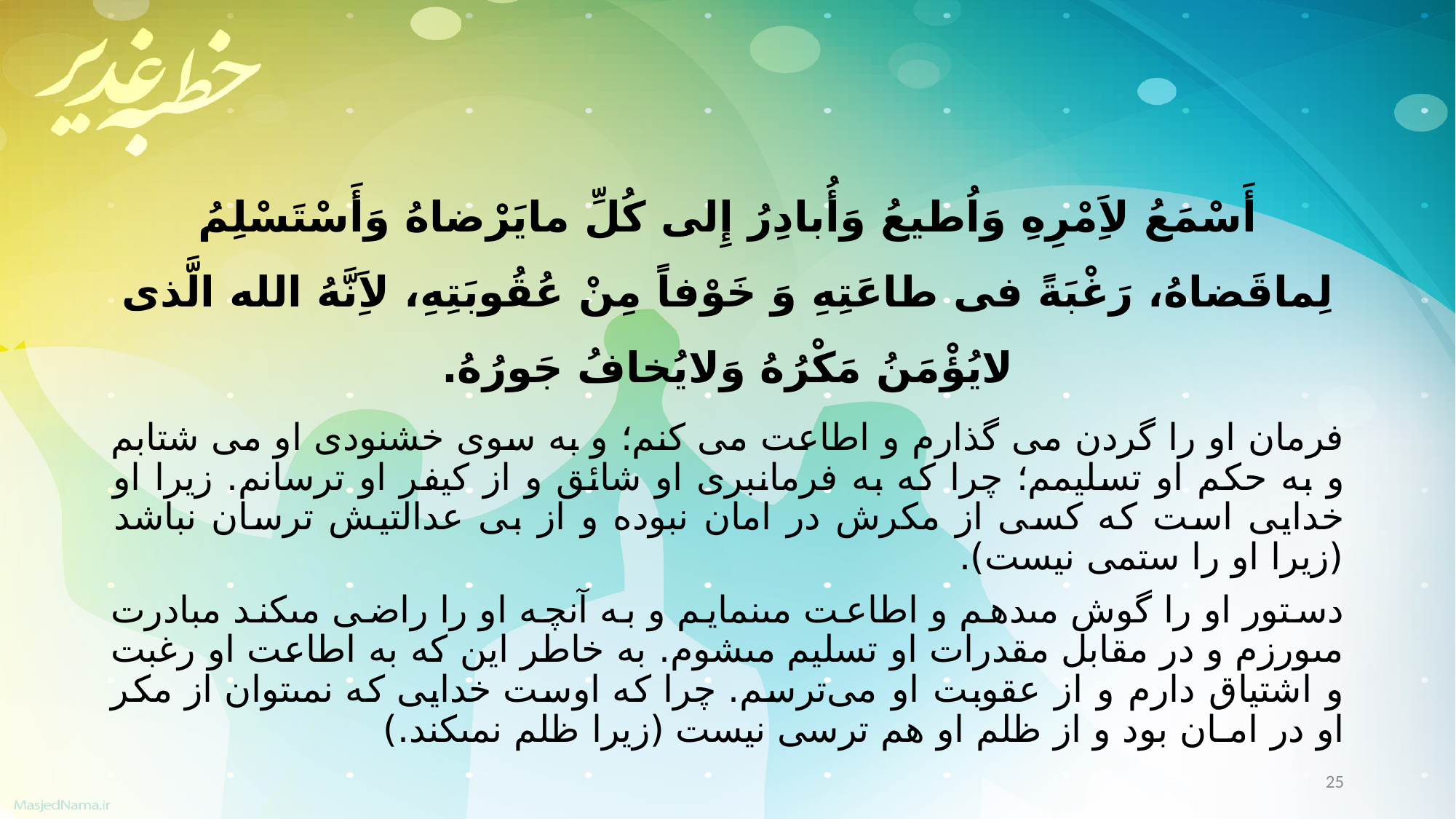

أَسْمَعُ لاَِمْرِهِ وَاُطیعُ وَأُبادِرُ إِلی کُلِّ مایَرْضاهُ وَأَسْتَسْلِمُ لِماقَضاهُ، رَغْبَةً فی طاعَتِهِ وَ خَوْفاً مِنْ عُقُوبَتِهِ، لاَِنَّهُ الله الَّذی لایُؤْمَنُ مَکْرُهُ وَلایُخافُ جَورُهُ.
فرمان او را گردن می گذارم و اطاعت می کنم؛ و به سوی خشنودی او می شتابم و به حکم او تسلیمم؛ چرا که به فرمانبری او شائق و از کیفر او ترسانم. زیرا او خدایی است که کسی از مکرش در امان نبوده و از بی عدالتیش ترسان نباشد (زیرا او را ستمی نیست).
دستور او را گوش مى‏دهم و اطاعت مى‏نمایم و به آنچه او را راضى مى‏کند مبادرت مى‏ورزم و در مقابل مقدرات او تسلیم مى‏شوم. به خاطر این که به اطاعت او رغبت و اشتیاق دارم و از عقوبت او می‌ترسم. چرا که اوست خدایى که نمى‏توان از مکر او در امـان بود و از ظلم او هم ترسی نیست (زیرا ظلم نمى‏کند.)
25